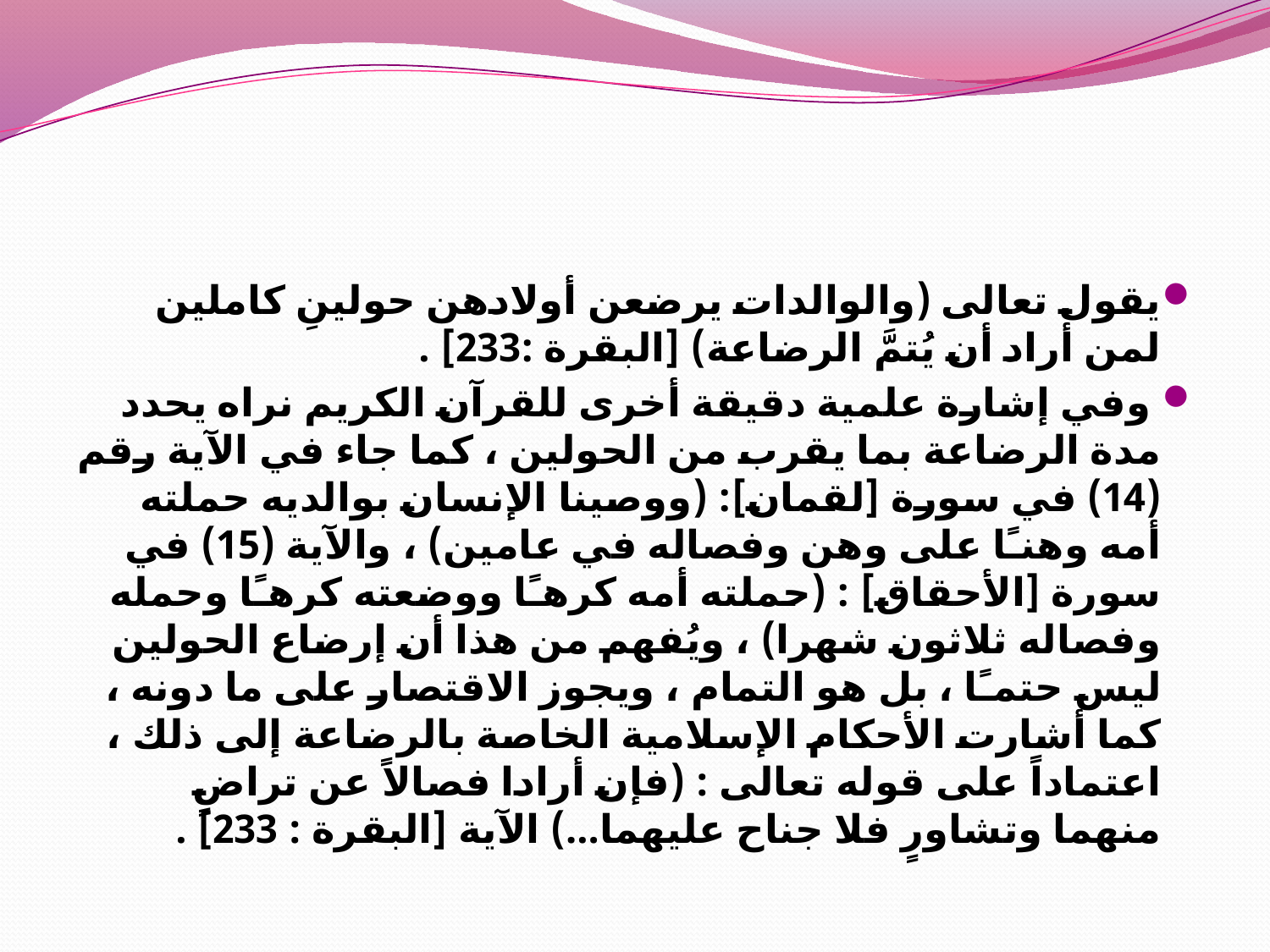

#
يقول تعالى (والوالدات يرضعن أولادهن حولينِ كاملين لمن أراد أن يُتمَّ الرضاعة) [البقرة :233] .
 وفي إشارة علمية دقيقة أخرى للقرآن الكريم نراه يحدد مدة الرضاعة بما يقرب من الحولين ، كما جاء في الآية رقم (14) في سورة [لقمان]: (ووصينا الإنسان بوالديه حملته أمه وهنـًا على وهن وفصاله في عامين) ، والآية (15) في سورة [الأحقاق] : (حملته أمه كرهـًا ووضعته كرهـًا وحمله وفصاله ثلاثون شهرا) ، ويُفهم من هذا أن إرضاع الحولين ليس حتمـًا ، بل هو التمام ، ويجوز الاقتصار على ما دونه ، كما أشارت الأحكام الإسلامية الخاصة بالرضاعة إلى ذلك ، اعتماداً على قوله تعالى : (فإن أرادا فصالاً عن تراضٍ منهما وتشاورٍ فلا جناح عليهما…) الآية [البقرة : 233] .